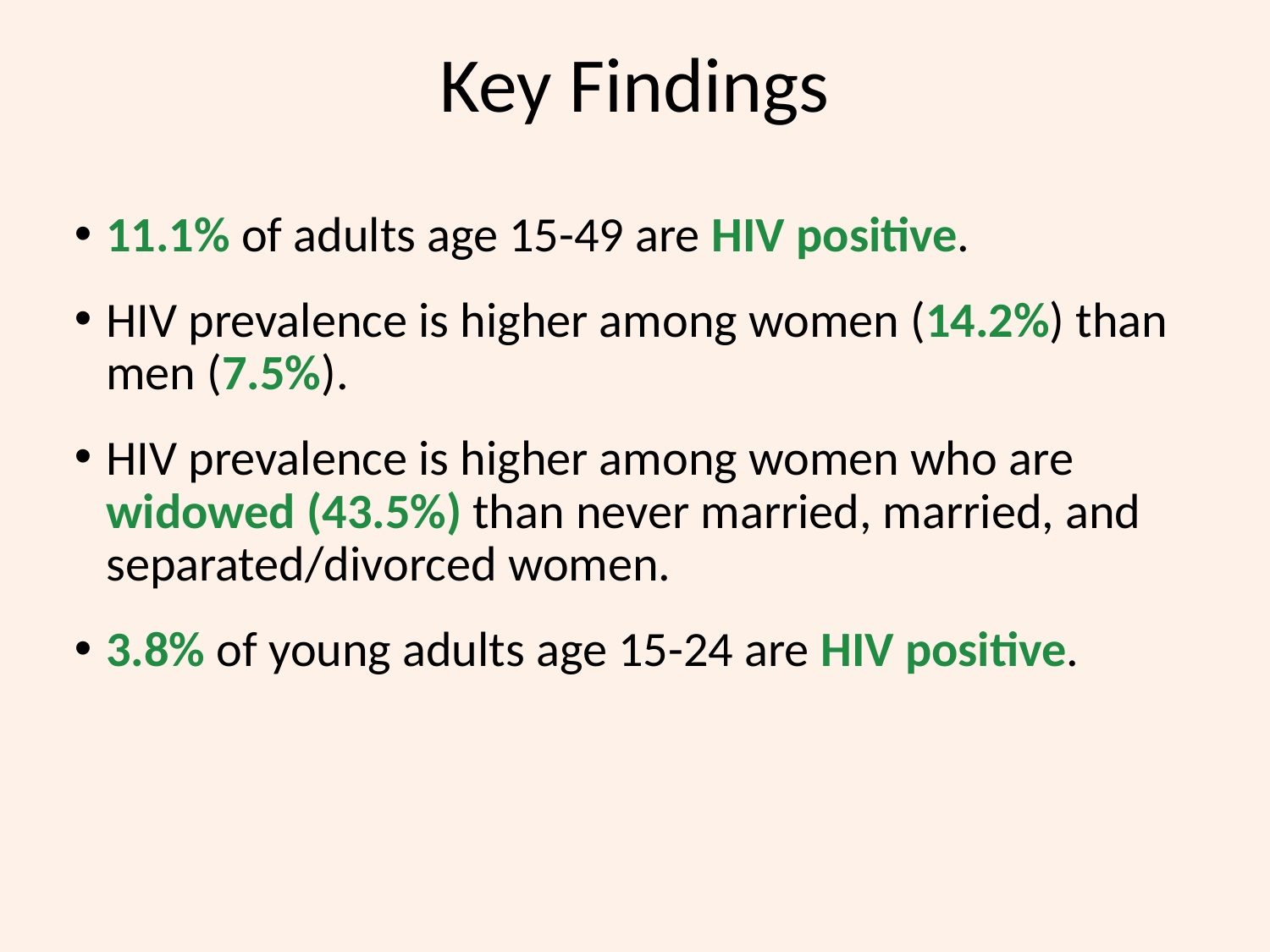

# Key Findings
11.1% of adults age 15-49 are HIV positive.
HIV prevalence is higher among women (14.2%) than men (7.5%).
HIV prevalence is higher among women who are widowed (43.5%) than never married, married, and separated/divorced women.
3.8% of young adults age 15-24 are HIV positive.